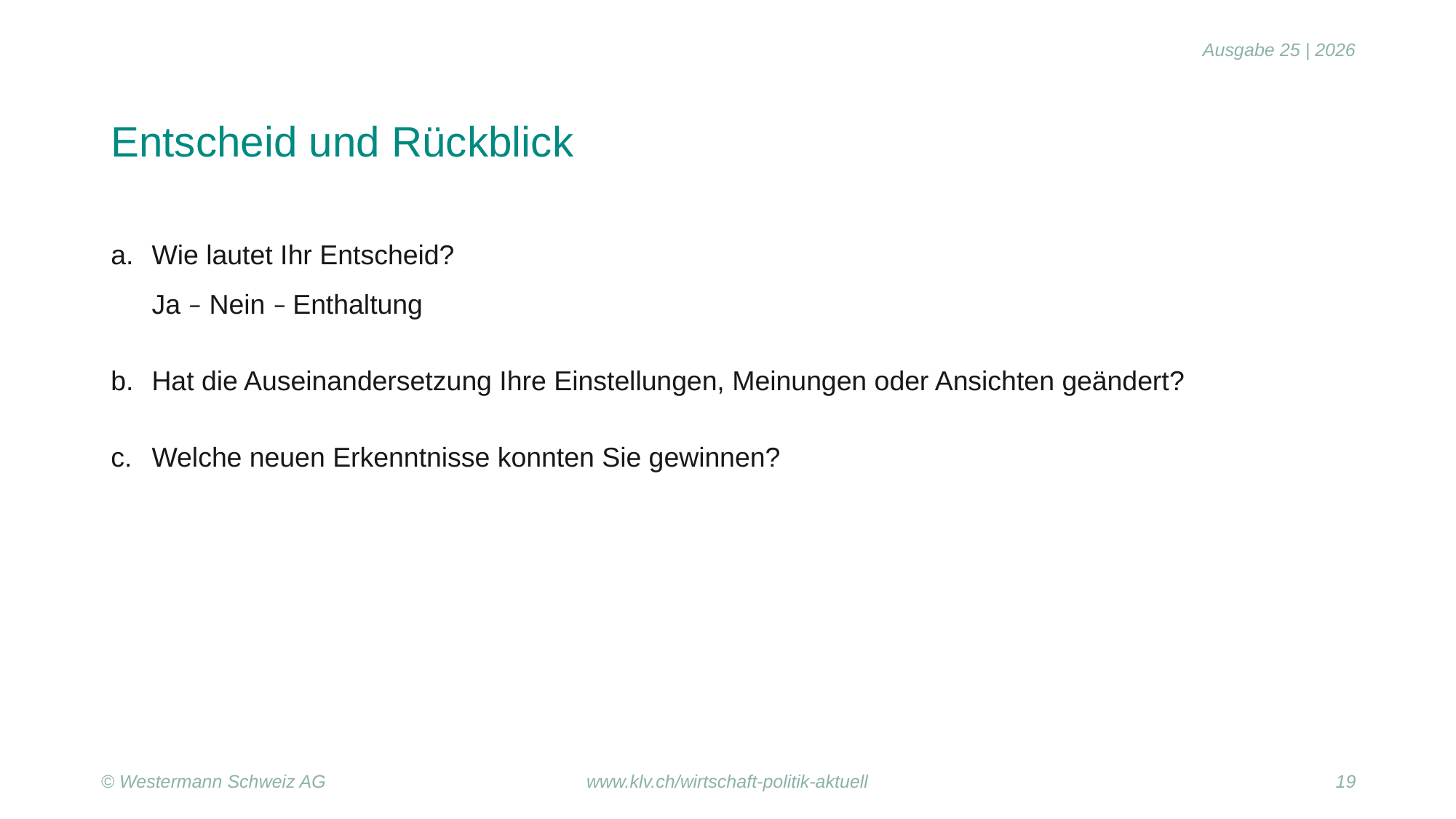

Entscheid und Rückblick
Wie lautet Ihr Entscheid?
Ja – Nein – Enthaltung
Hat die Auseinandersetzung Ihre Einstellungen, Meinungen oder Ansichten geändert?
Welche neuen Erkenntnisse konnten Sie gewinnen?